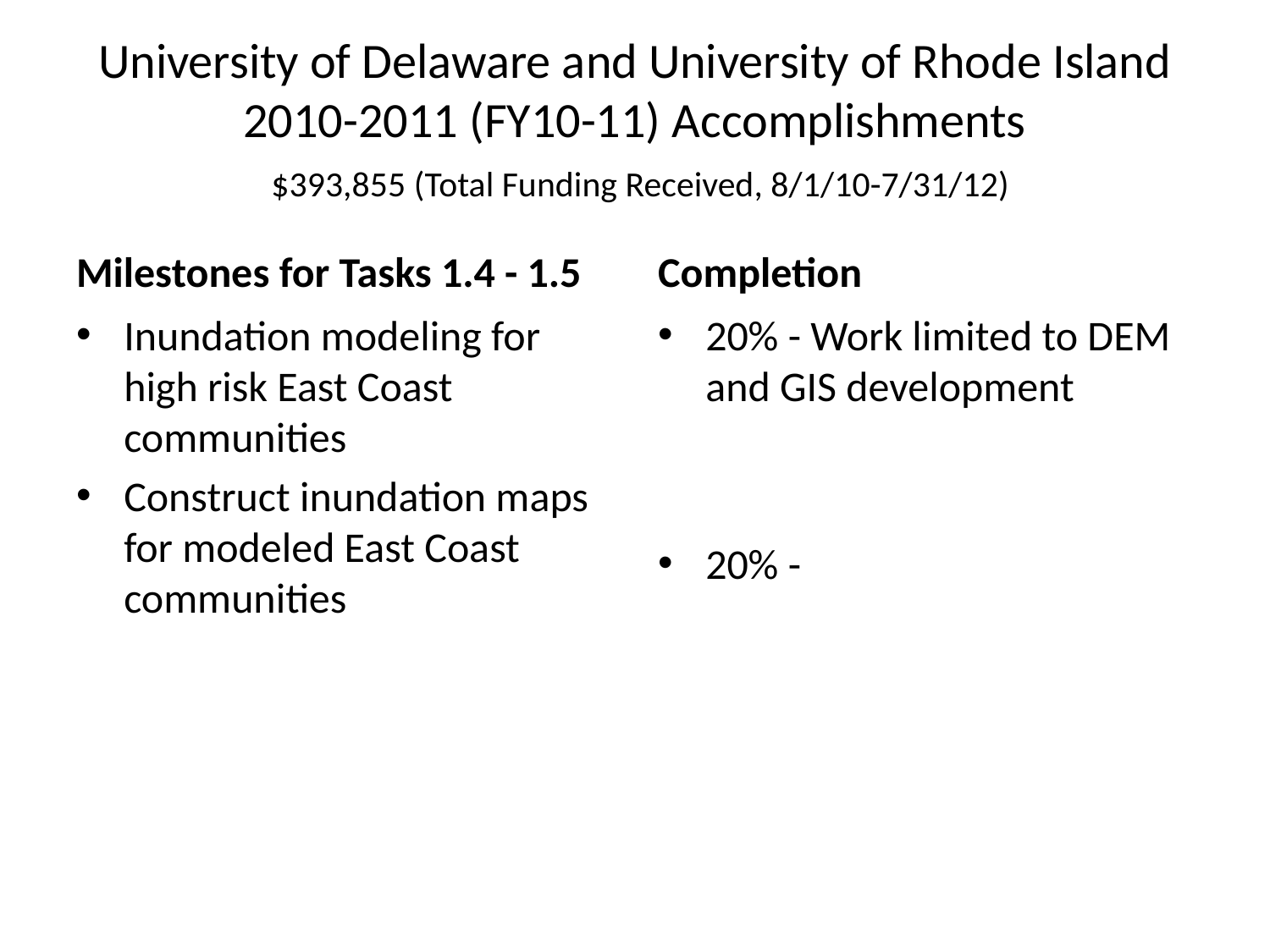

# University of Delaware and University of Rhode Island 2010-2011 (FY10-11) Accomplishments $393,855 (Total Funding Received, 8/1/10-7/31/12)
Milestones for Tasks 1.4 - 1.5
Completion
Inundation modeling for high risk East Coast communities
Construct inundation maps for modeled East Coast communities

20% - Work limited to DEM and GIS development

20% -